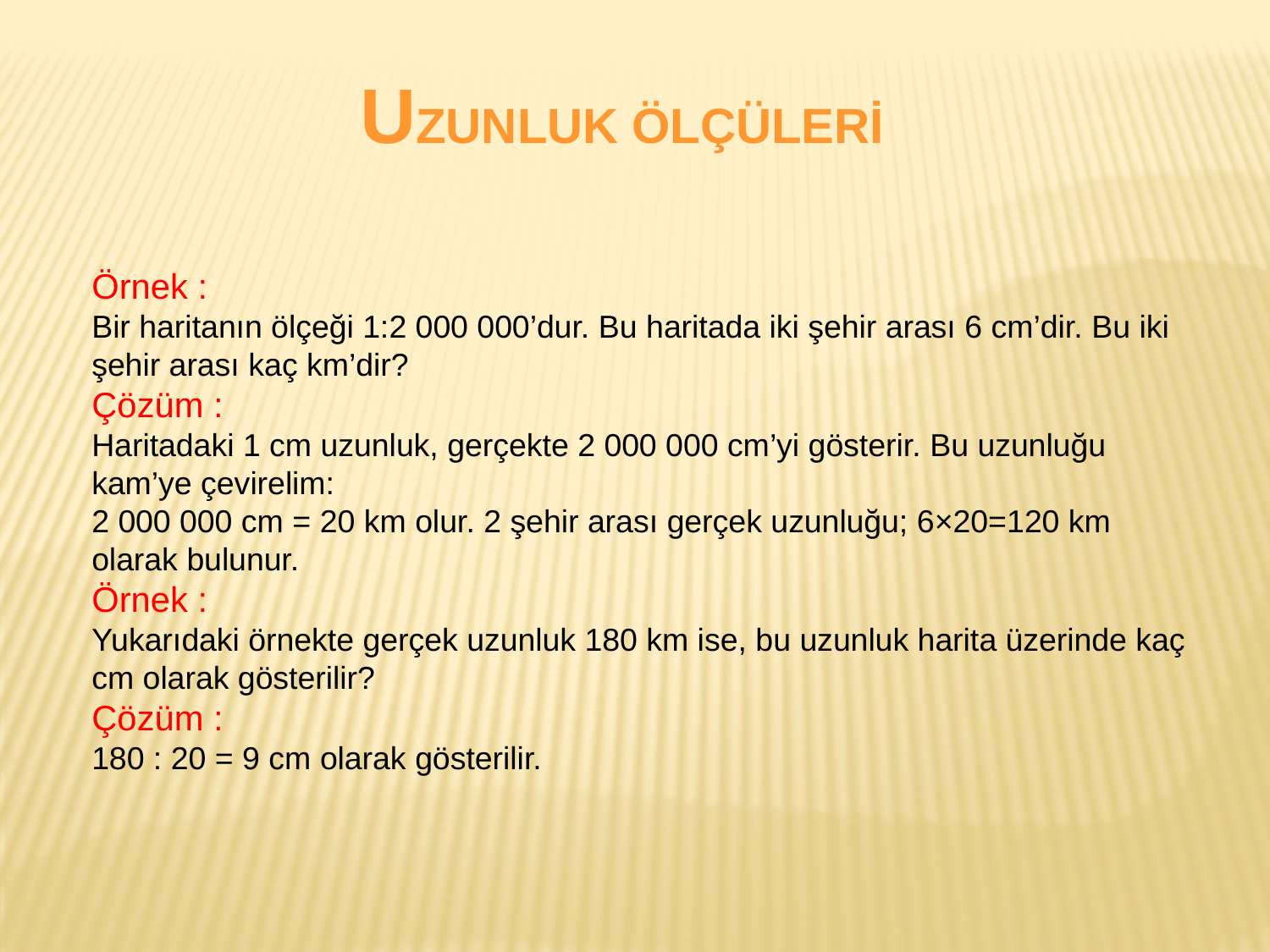

Uzunluk ölçüleri
Örnek :
Bir haritanın ölçeği 1:2 000 000’dur. Bu haritada iki şehir arası 6 cm’dir. Bu iki şehir arası kaç km’dir?
Çözüm :
Haritadaki 1 cm uzunluk, gerçekte 2 000 000 cm’yi gösterir. Bu uzunluğu kam’ye çevirelim:
2 000 000 cm = 20 km olur. 2 şehir arası gerçek uzunluğu; 6×20=120 km olarak bulunur.
Örnek :
Yukarıdaki örnekte gerçek uzunluk 180 km ise, bu uzunluk harita üzerinde kaç cm olarak gösterilir?
Çözüm :
180 : 20 = 9 cm olarak gösterilir.